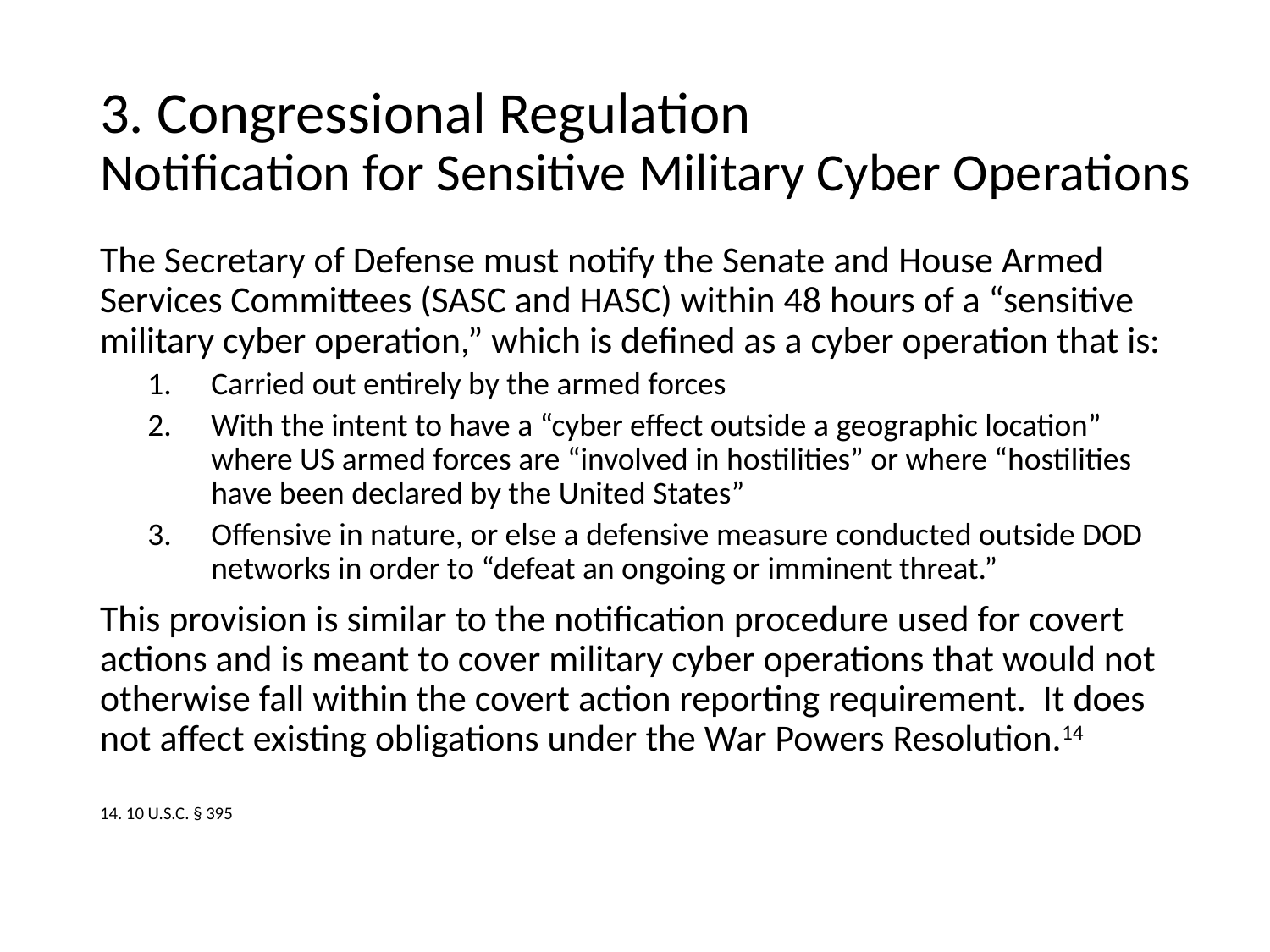

# 3. Congressional Regulation Notification for Sensitive Military Cyber Operations
The Secretary of Defense must notify the Senate and House Armed Services Committees (SASC and HASC) within 48 hours of a “sensitive military cyber operation,” which is defined as a cyber operation that is:
Carried out entirely by the armed forces
With the intent to have a “cyber effect outside a geographic location” where US armed forces are “involved in hostilities” or where “hostilities have been declared by the United States”
Offensive in nature, or else a defensive measure conducted outside DOD networks in order to “defeat an ongoing or imminent threat.”
This provision is similar to the notification procedure used for covert actions and is meant to cover military cyber operations that would not otherwise fall within the covert action reporting requirement.  It does not affect existing obligations under the War Powers Resolution.14

14. 10 U.S.C. § 395